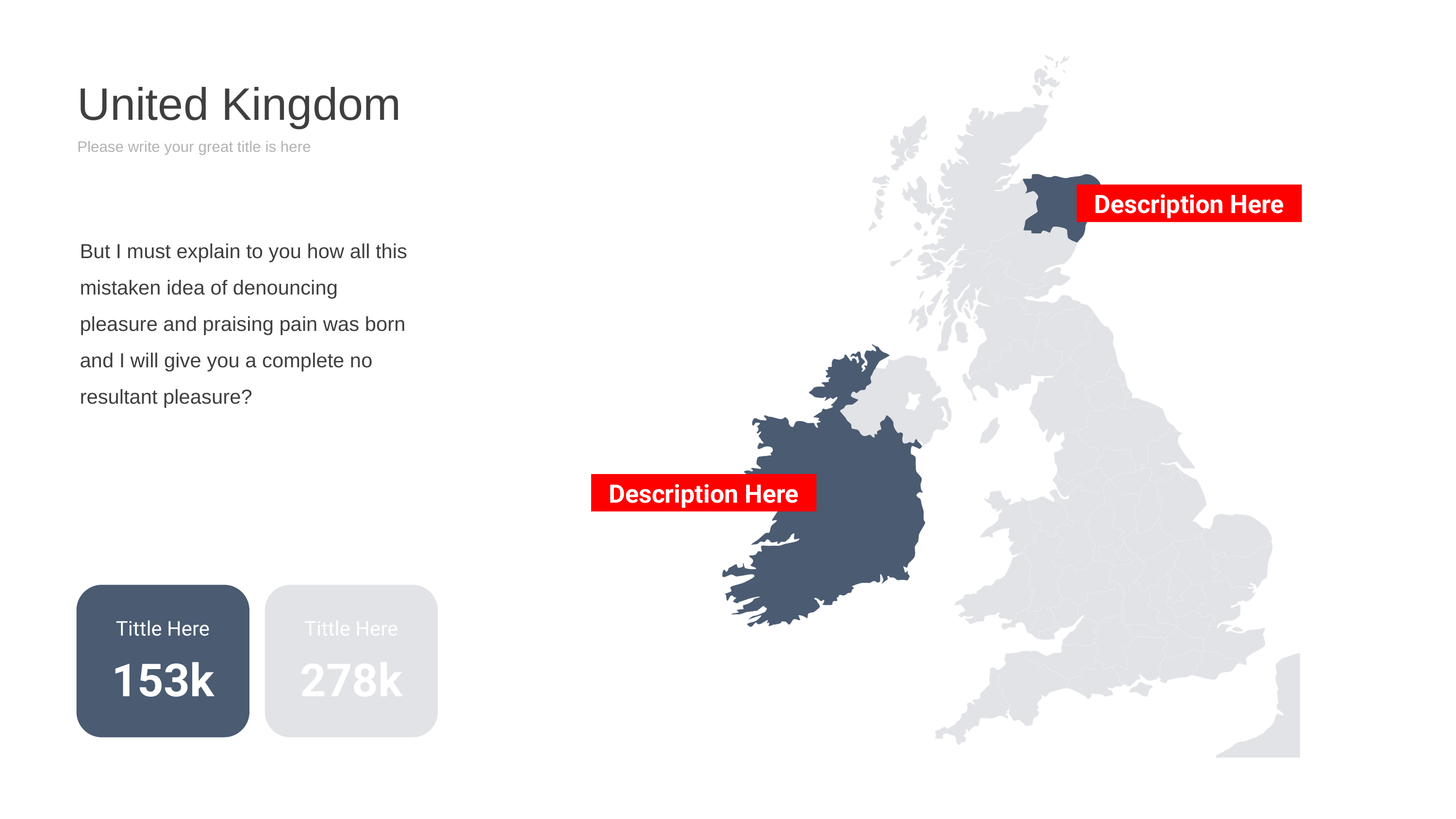

United Kingdom
Please write your great title is here
Description Here
But I must explain to you how all this mistaken idea of denouncing pleasure and praising pain was born and I will give you a complete no resultant pleasure?
Description Here

Tittle Here
153k
Tittle Here
278k